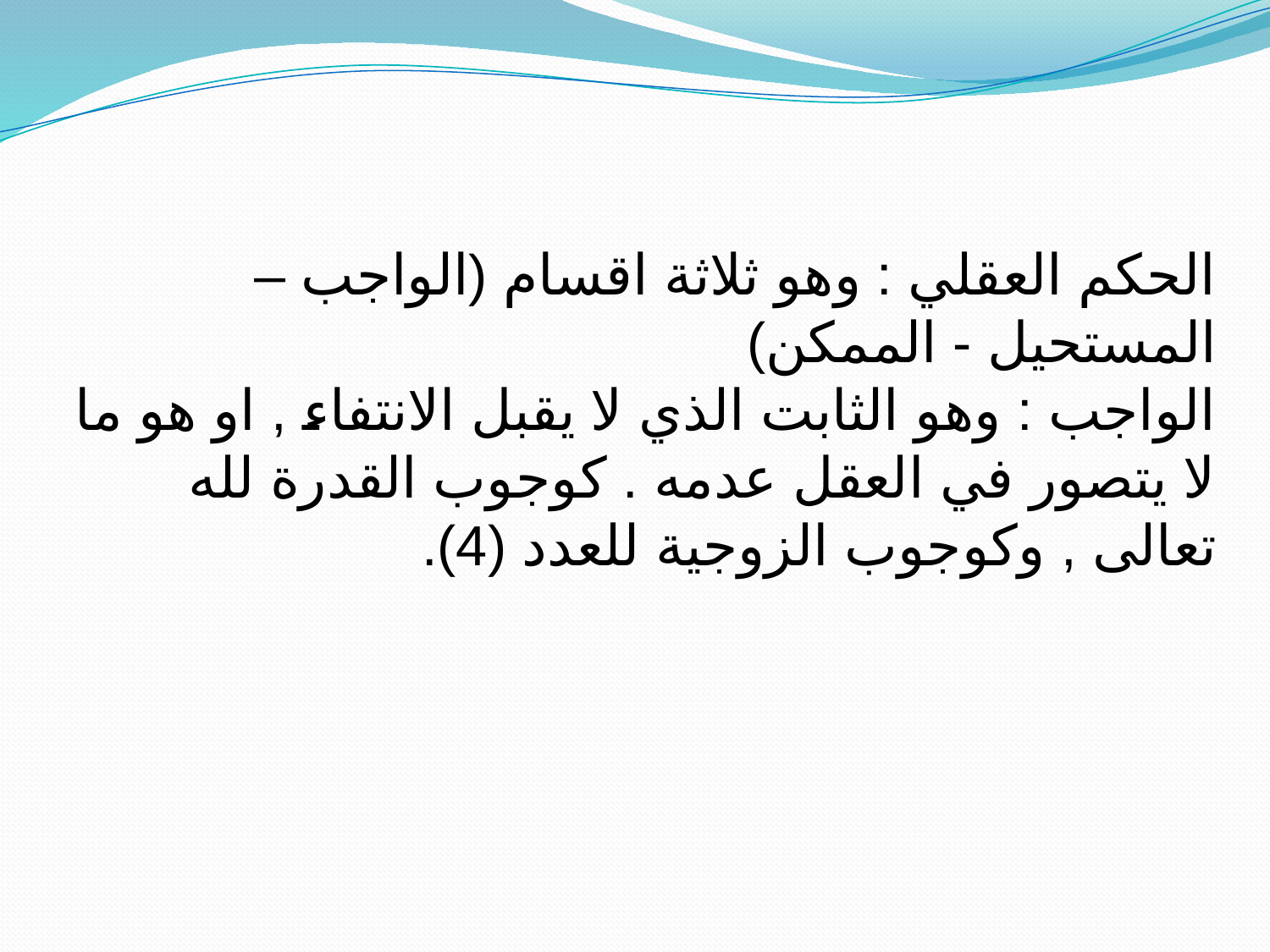

# الحكم العقلي : وهو ثلاثة اقسام (الواجب – المستحيل - الممكن) الواجب : وهو الثابت الذي لا يقبل الانتفاء , او هو ما لا يتصور في العقل عدمه . كوجوب القدرة لله تعالى , وكوجوب الزوجية للعدد (4).